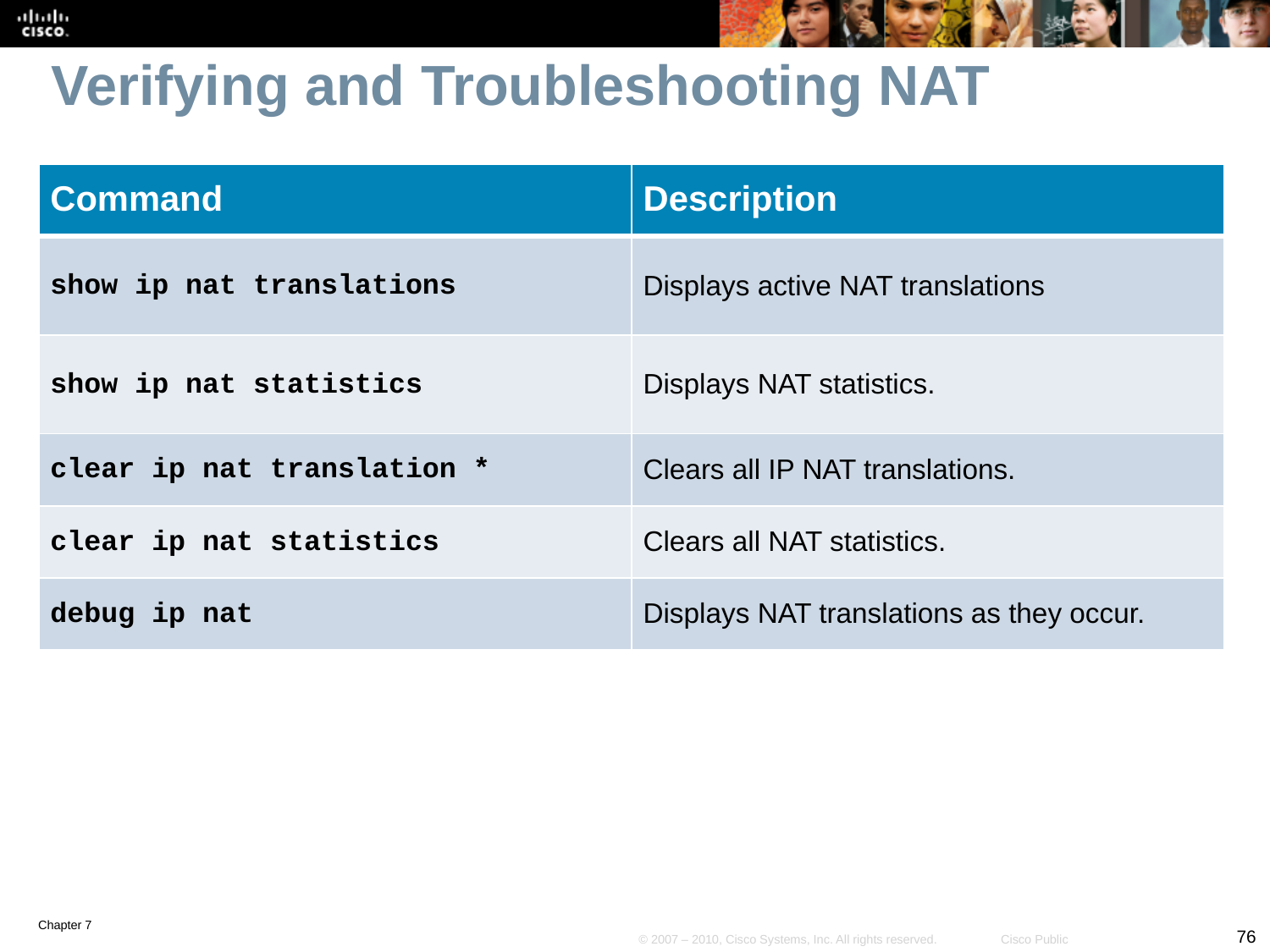

# Verifying and Troubleshooting NAT
| Command | Description |
| --- | --- |
| show ip nat translations | Displays active NAT translations |
| show ip nat statistics | Displays NAT statistics. |
| clear ip nat translation \* | Clears all IP NAT translations. |
| clear ip nat statistics | Clears all NAT statistics. |
| debug ip nat | Displays NAT translations as they occur. |